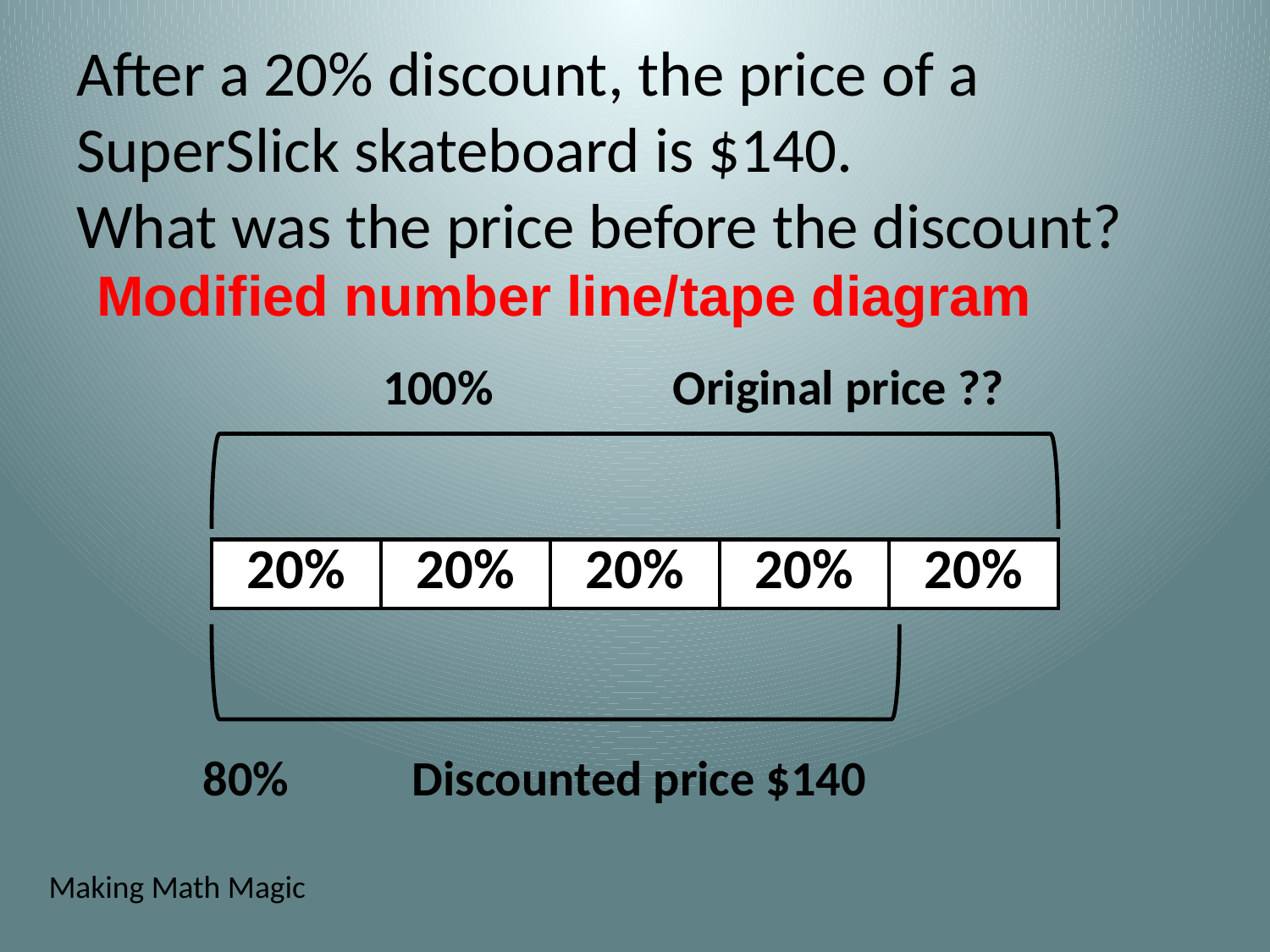

# After a 20% discount, the price of a SuperSlick skateboard is $140. What was the price before the discount?
Modified number line/tape diagram

100%                Original price ??
| 20% | 20% | 20% | 20% | 20% |
| --- | --- | --- | --- | --- |
80%           Discounted price $140
Making Math Magic